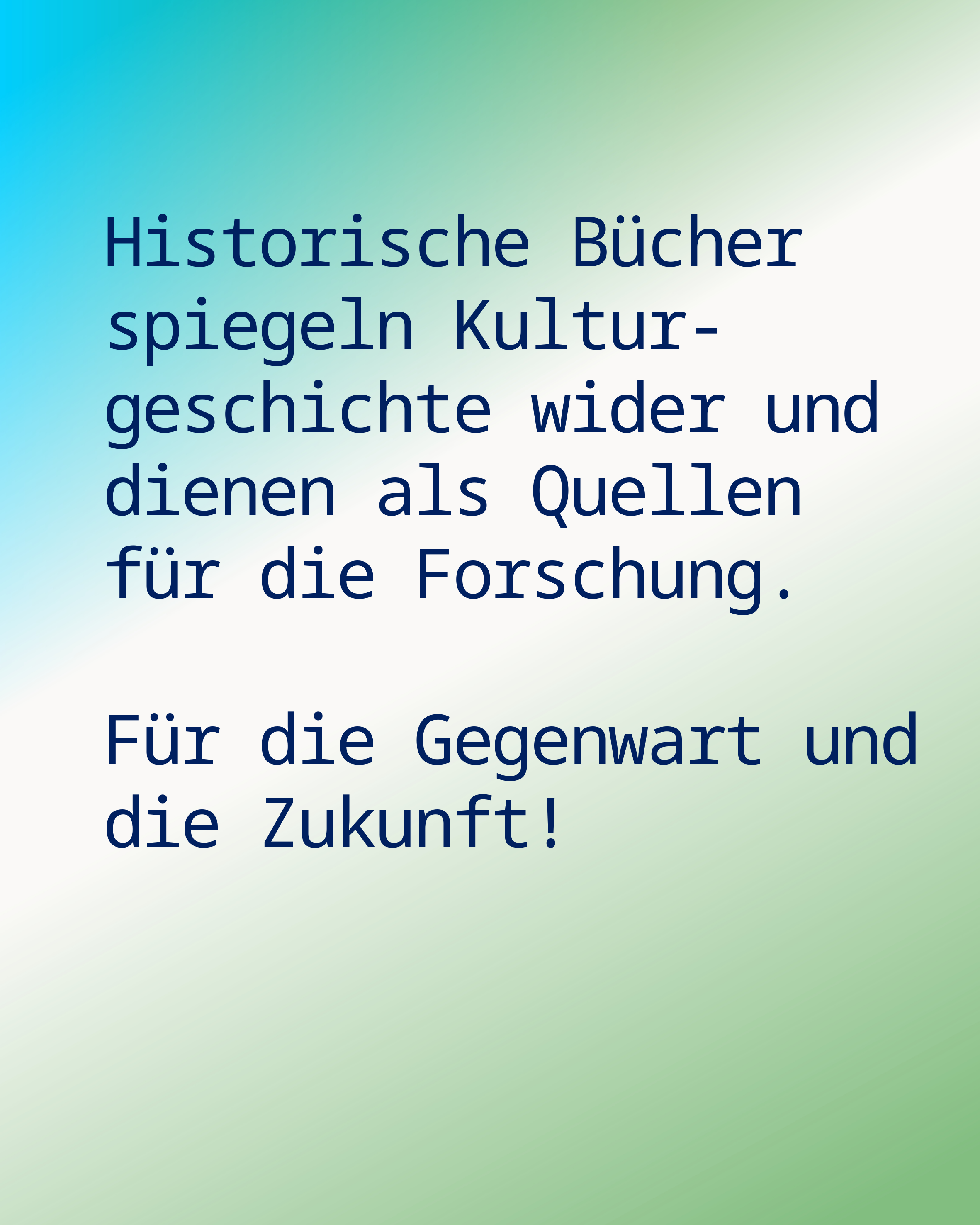

Historische Bücher spiegeln Kultur-geschichte wider und dienen als Quellen für die Forschung.

Für die Gegenwart und die Zukunft!